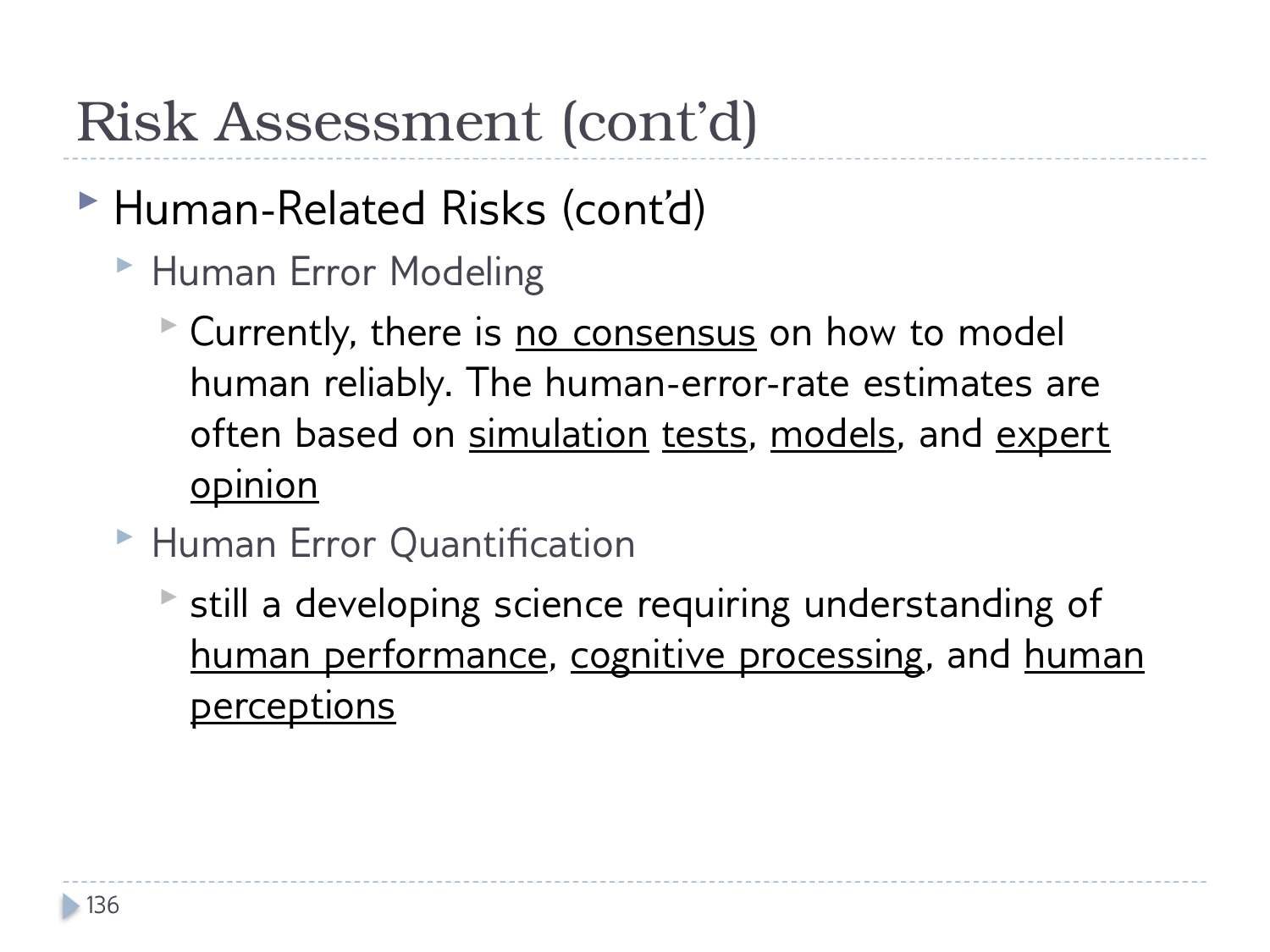

# Risk Assessment (cont’d)
Human-Related Risks (cont’d)
Human Error Modeling
Currently, there is no consensus on how to model human reliably. The human-error-rate estimates are often based on simulation tests, models, and expert opinion
Human Error Quantification
still a developing science requiring understanding of human performance, cognitive processing, and human perceptions
136